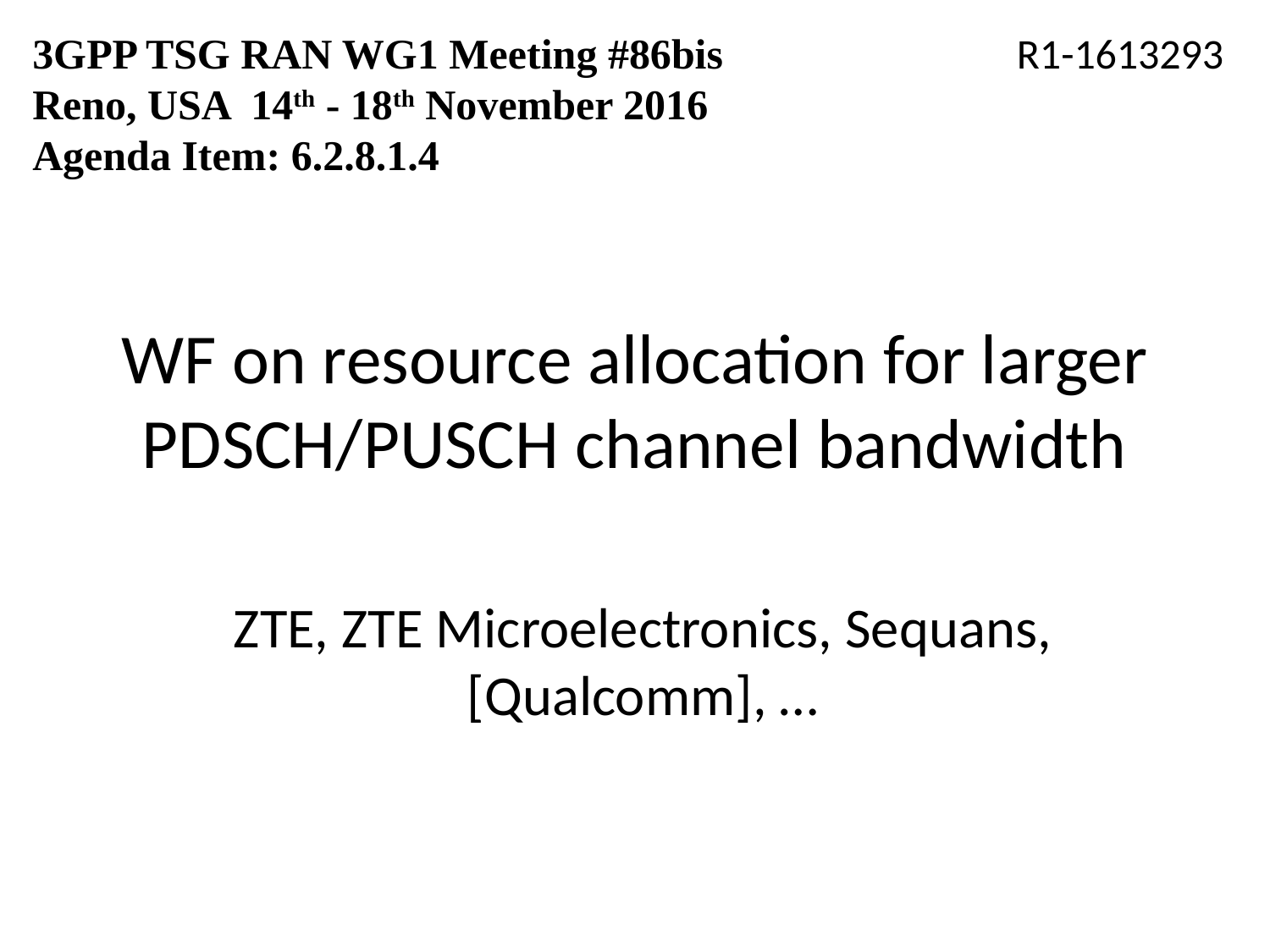

3GPP TSG RAN WG1 Meeting #86bis		         R1-1613293
Reno, USA  14th - 18th November 2016
Agenda Item: 6.2.8.1.4

# WF on resource allocation for larger PDSCH/PUSCH channel bandwidth
ZTE, ZTE Microelectronics, Sequans, [Qualcomm], …